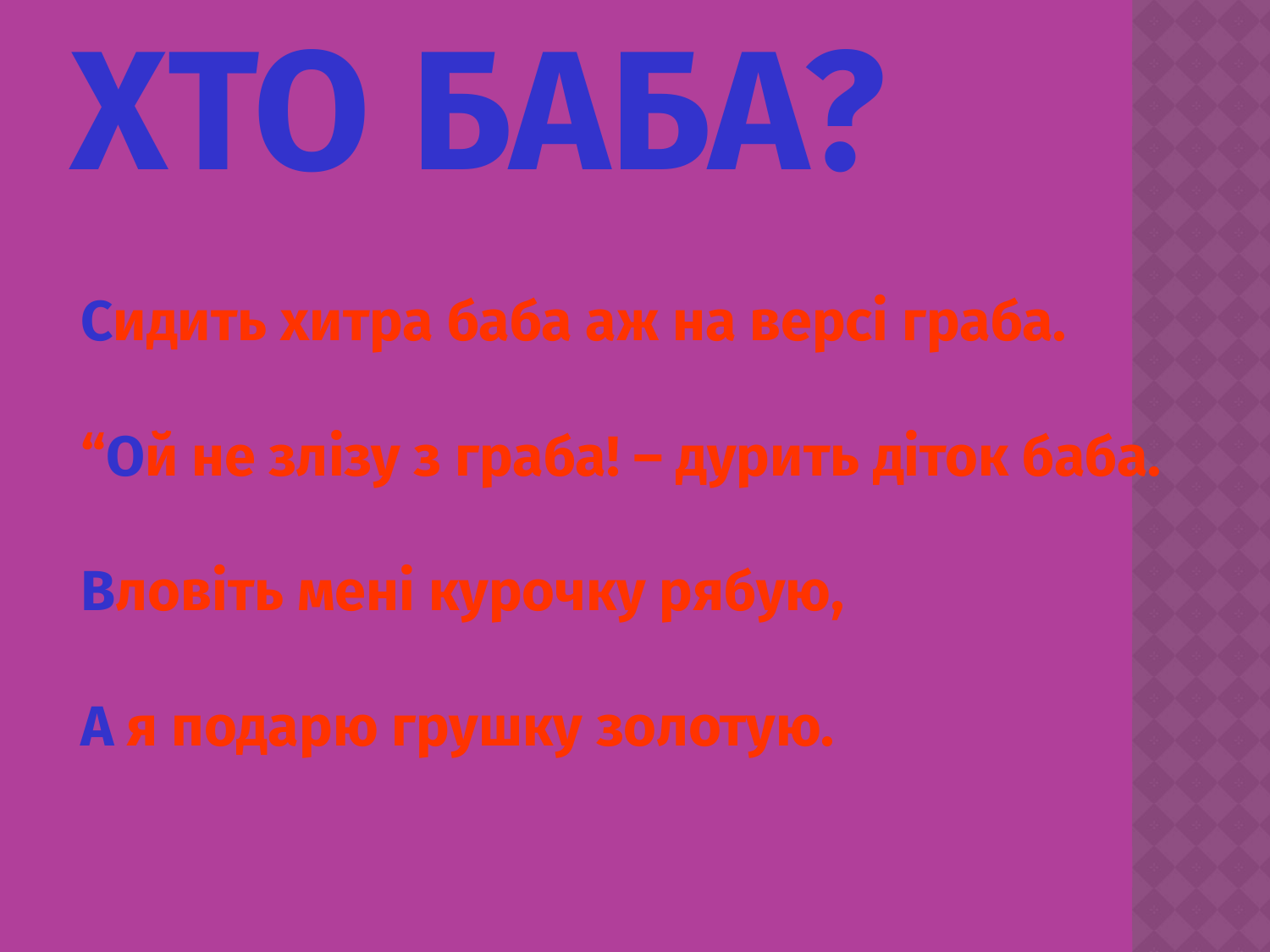

# ХТО БАБА?
Сидить хитра баба аж на версі граба.

“Ой не злізу з граба! – дурить діток баба.

Вловіть мені курочку рябую,

А я подарю грушку золотую.